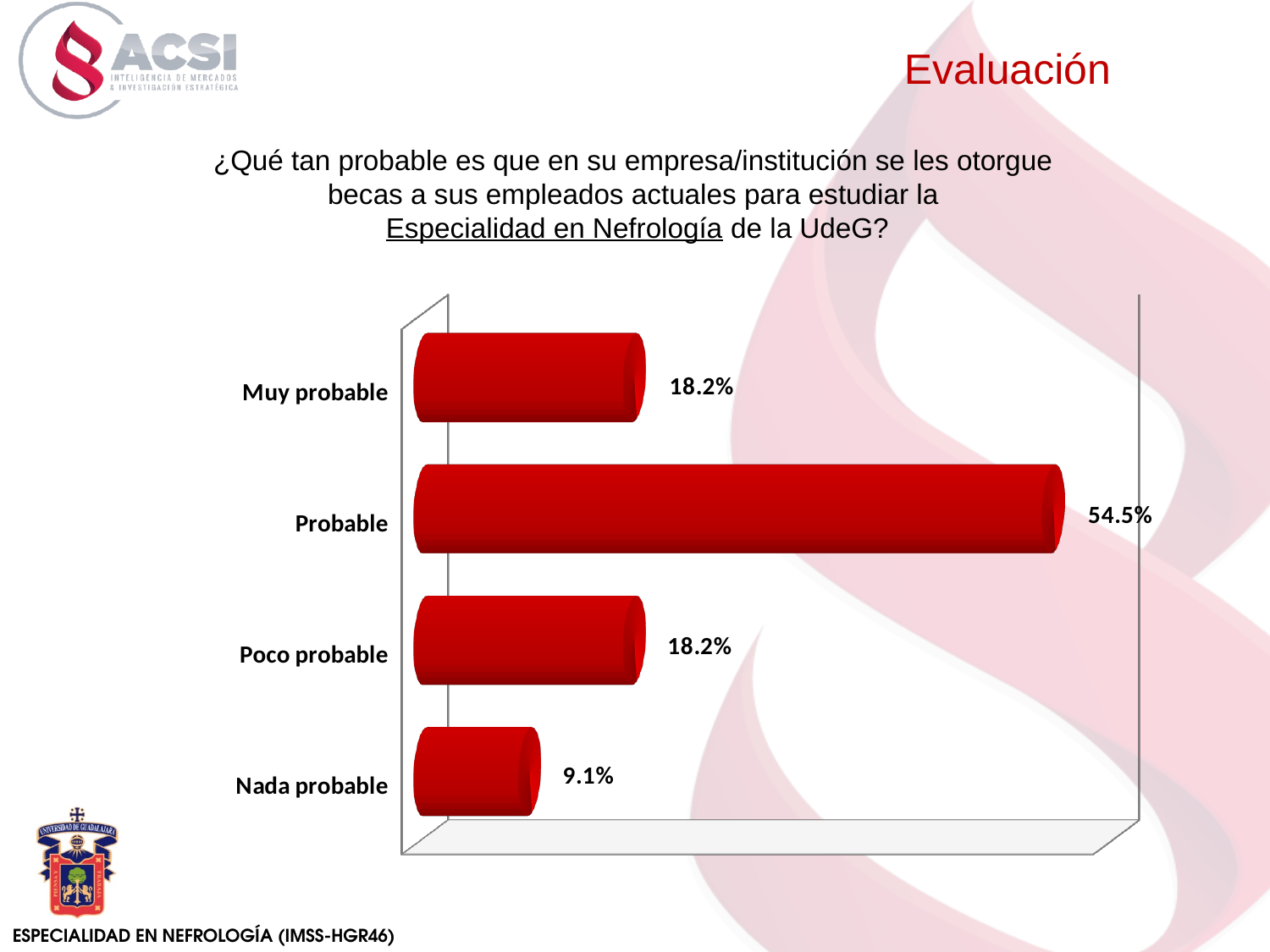

Evaluación
¿Qué tan probable es que en su empresa/institución se les otorgue
becas a sus empleados actuales para estudiar la
Especialidad en Nefrología de la UdeG?

[unsupported chart]